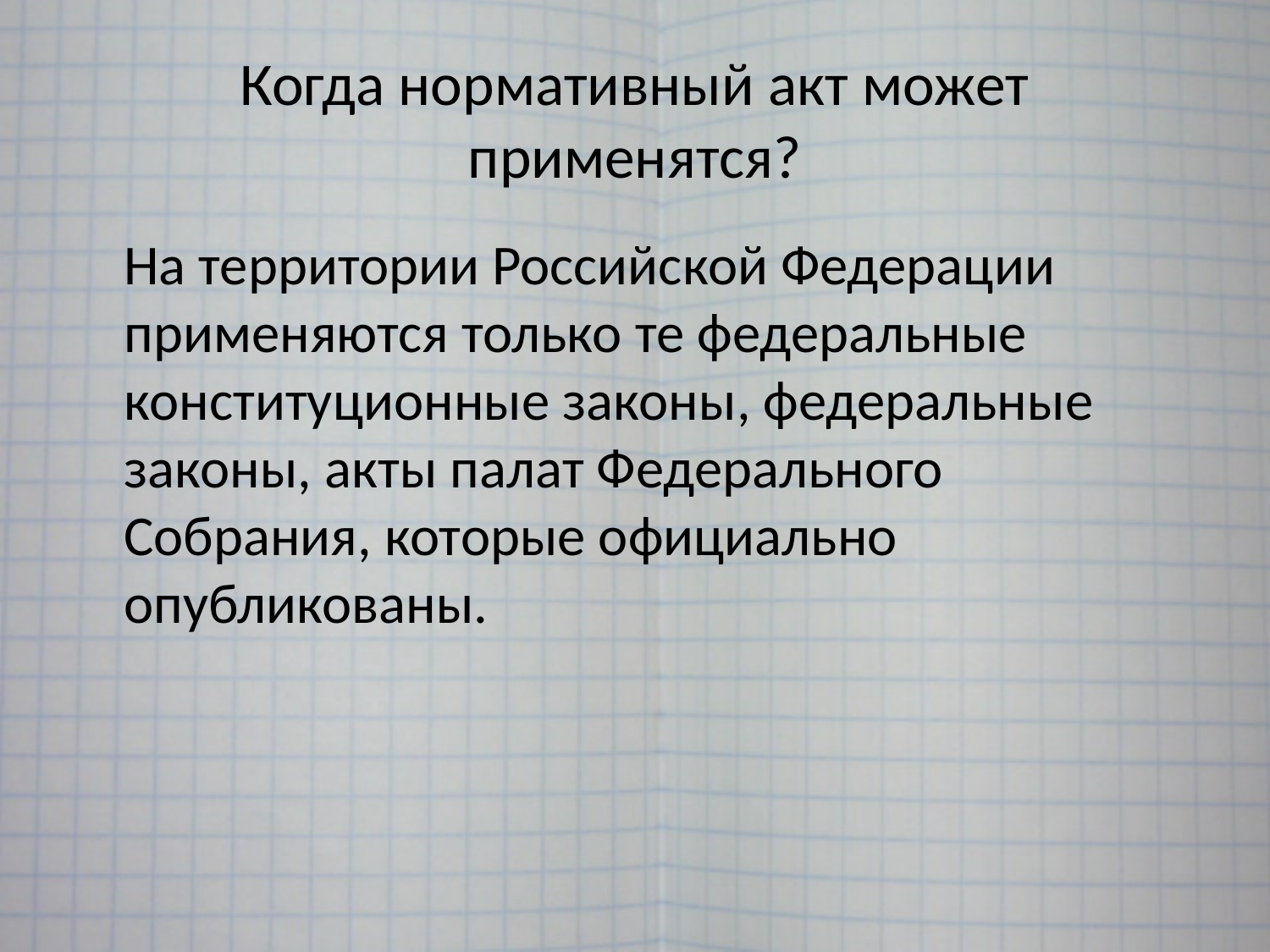

# Когда нормативный акт может применятся?
	На территории Российской Федерации применяются только те федеральные конституционные законы, федеральные законы, акты палат Федерального Собрания, которые официально опубликованы.